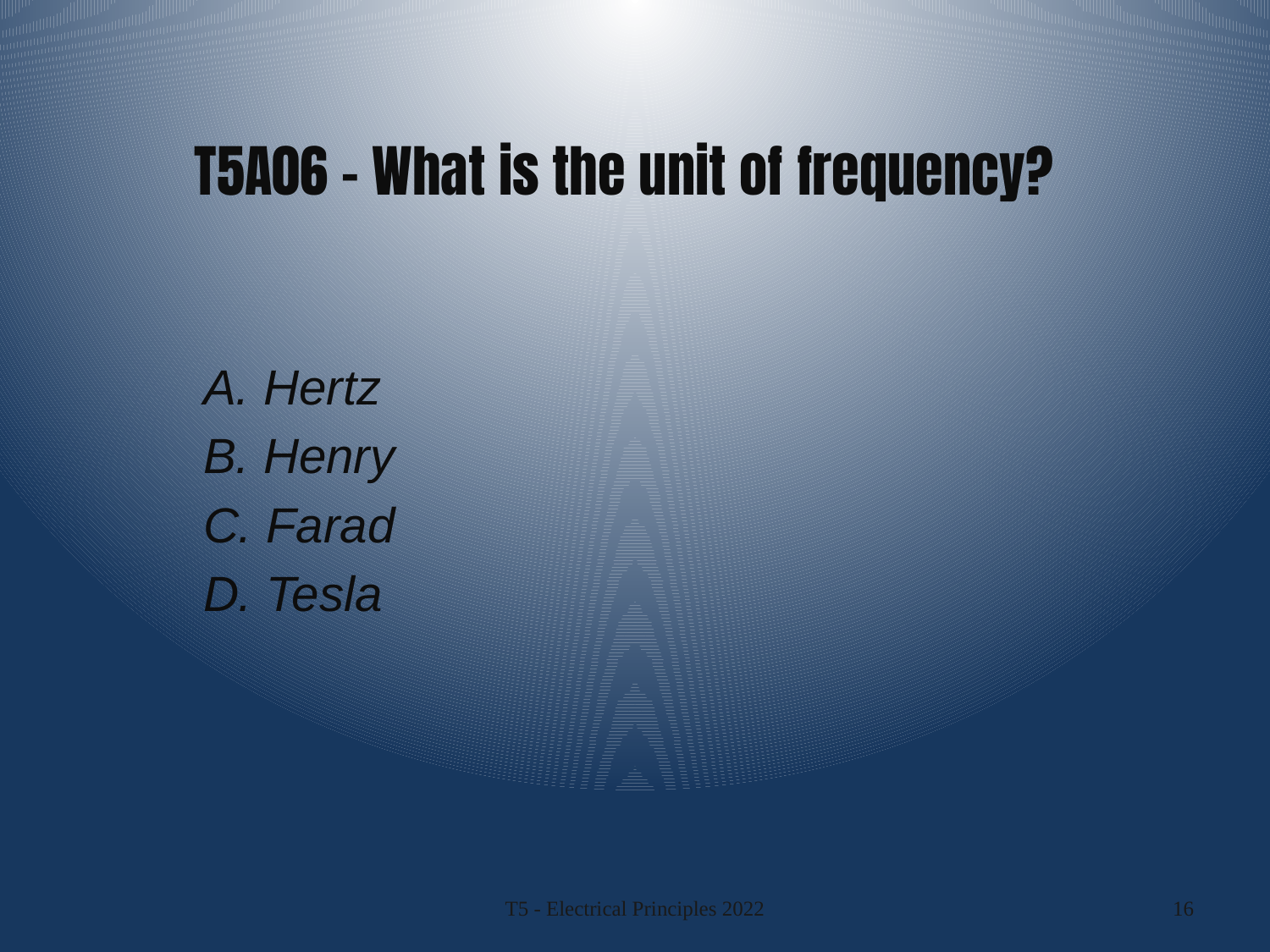

# T5A06 – What is the unit of frequency?
A. Hertz
B. Henry
C. Farad
D. Tesla

T5 - Electrical Principles 2022
16